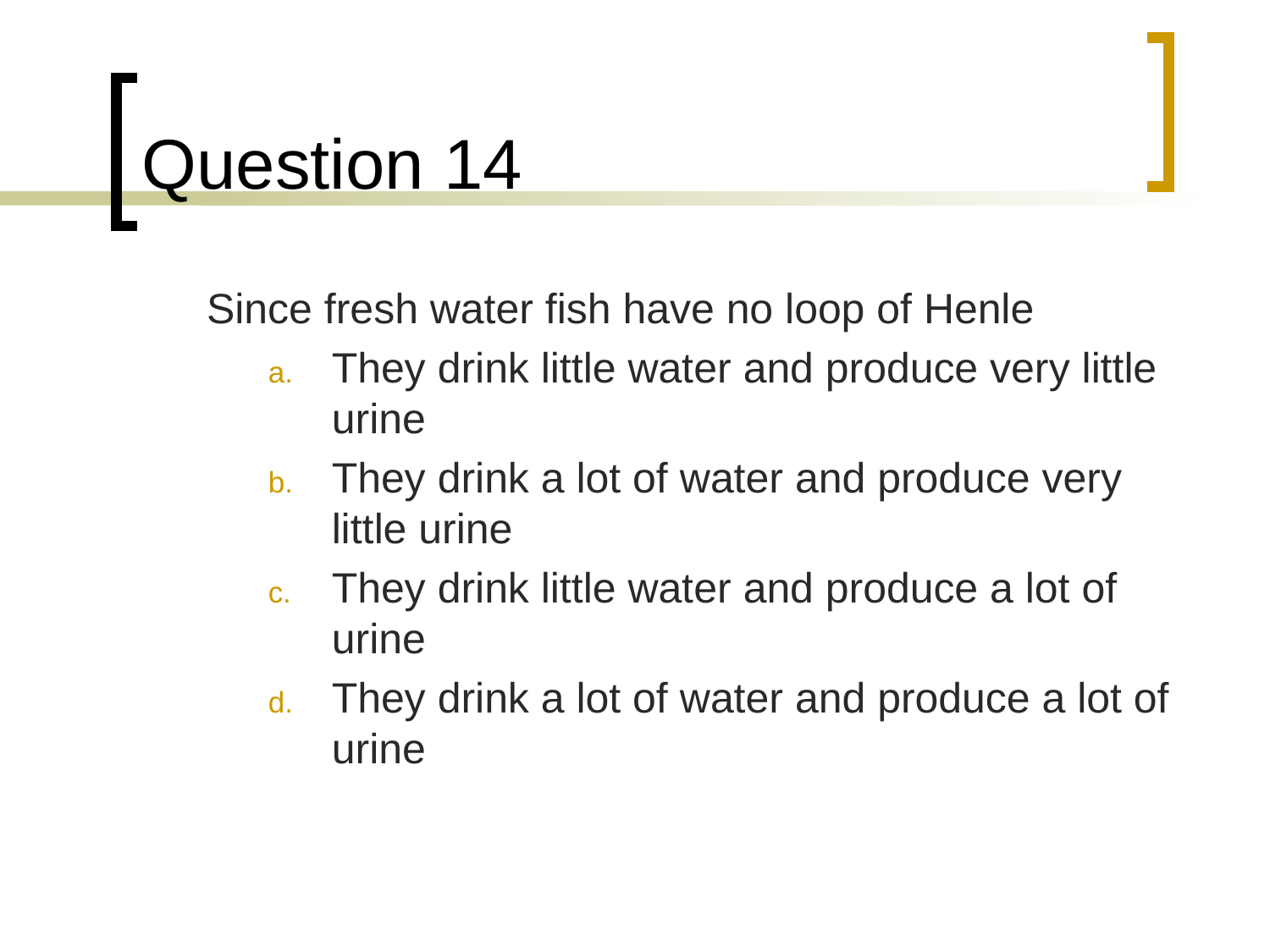

# Question 14
	Since fresh water fish have no loop of Henle
They drink little water and produce very little urine
They drink a lot of water and produce very little urine
They drink little water and produce a lot of urine
They drink a lot of water and produce a lot of urine